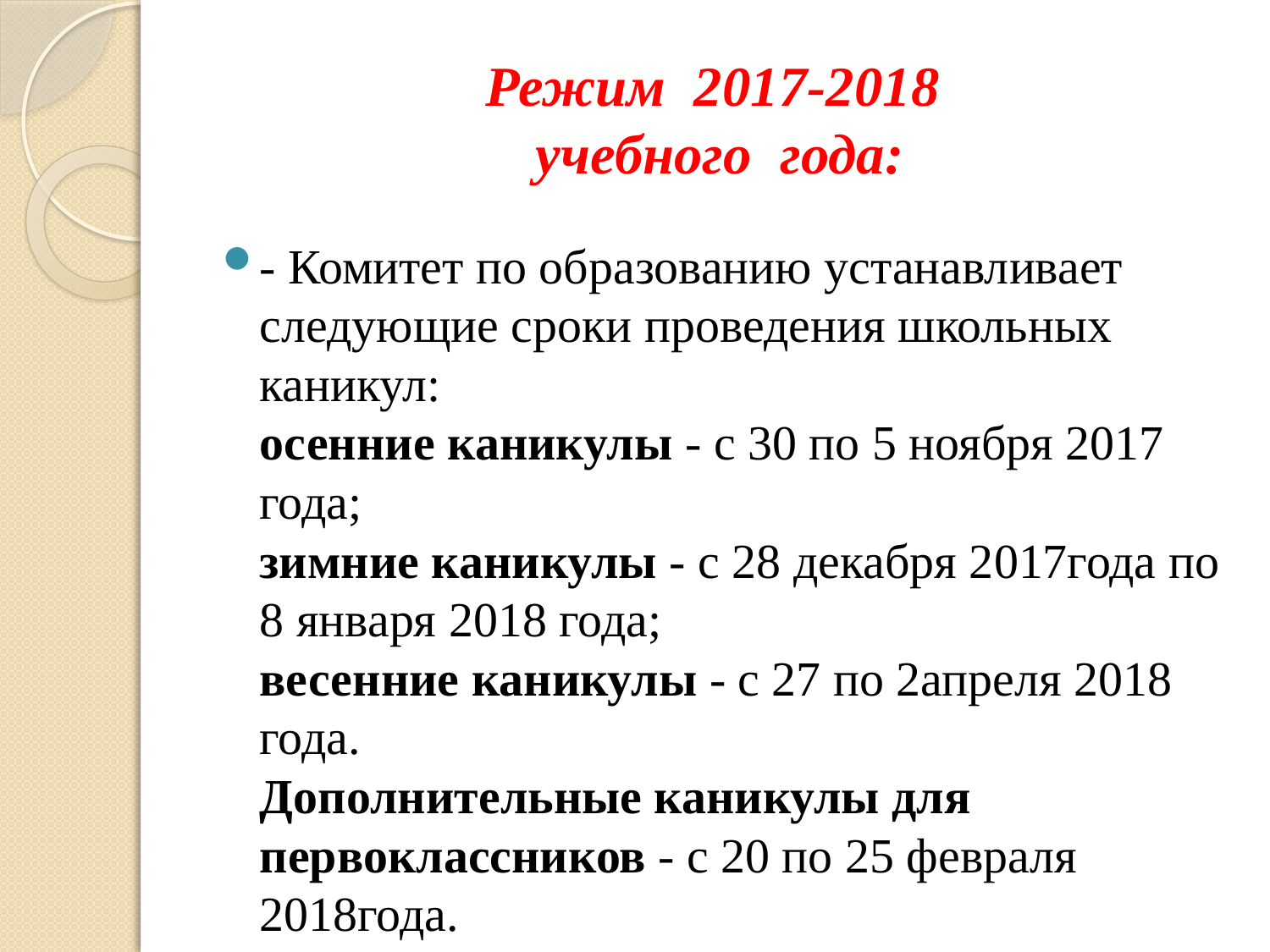

# Режим  2017-2018 учебного  года:
- Комитет по образованию устанавливает следующие сроки проведения школьных каникул:
осенние каникулы - с 30 по 5 ноября 2017 года;
зимние каникулы - с 28 декабря 2017года по 8 января 2018 года;
весенние каникулы - с 27 по 2апреля 2018 года.
Дополнительные каникулы для первоклассников - с 20 по 25 февраля 2018года.